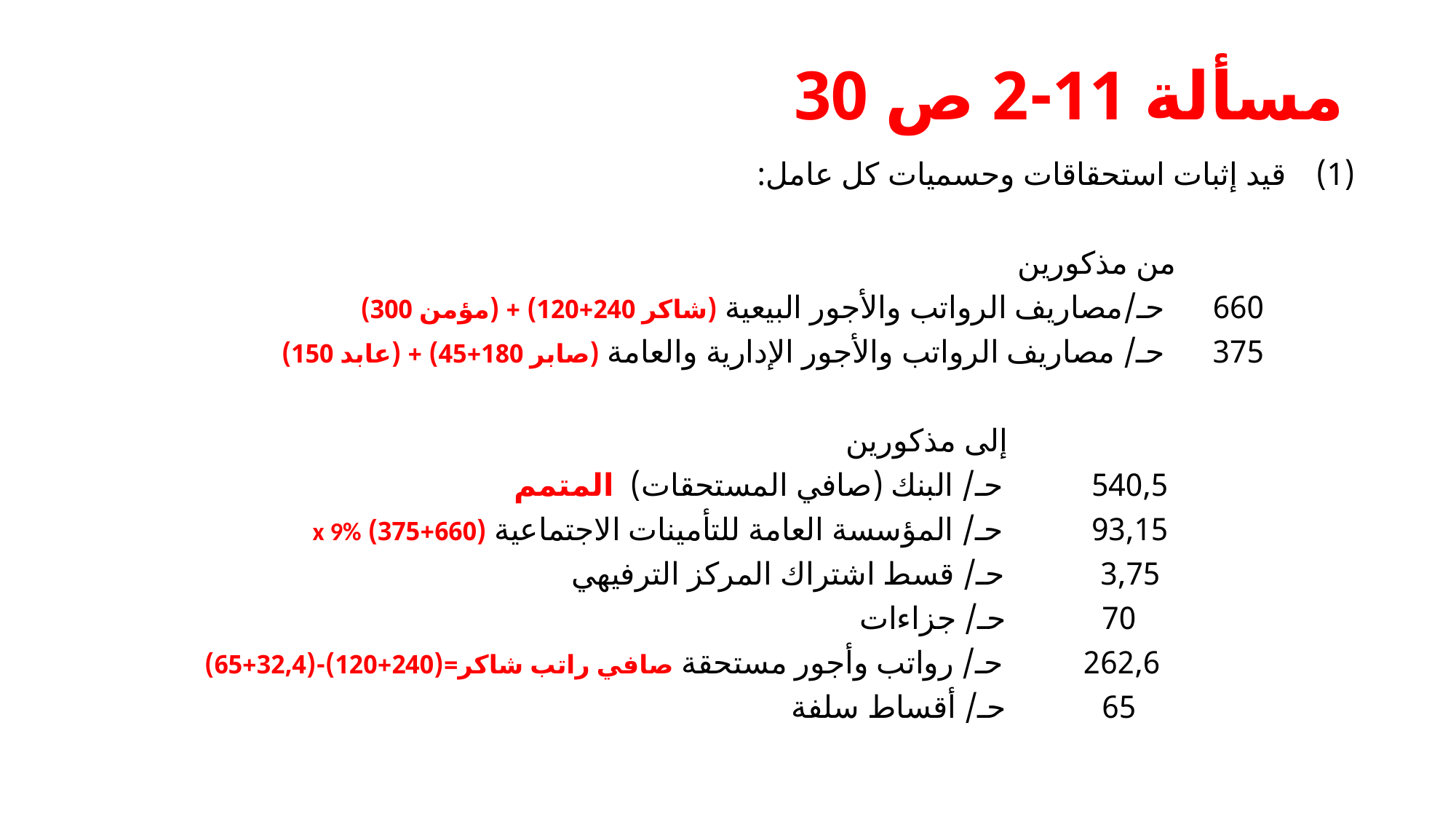

# مسألة 11-2 ص 30
قيد إثبات استحقاقات وحسميات كل عامل:

                     من مذكورين
          660      حـ/مصاريف الرواتب والأجور البيعية (شاكر 240+120) + (مؤمن 300)
          375      حـ/ مصاريف الرواتب والأجور الإدارية والعامة (صابر 180+45) + (عابد 150)

                                          إلى مذكورين
                      540,5           حـ/ البنك (صافي المستحقات)  المتمم
                      93,15           حـ/ المؤسسة العامة للتأمينات الاجتماعية (660+375) x 9%
                       3,75            حـ/ قسط اشتراك المركز الترفيهي
                          70            حـ/ جزاءات
                       262,6          حـ/ رواتب وأجور مستحقة صافي راتب شاكر=(240+120)-(32,4+65)
                          65            حـ/ أقساط سلفة